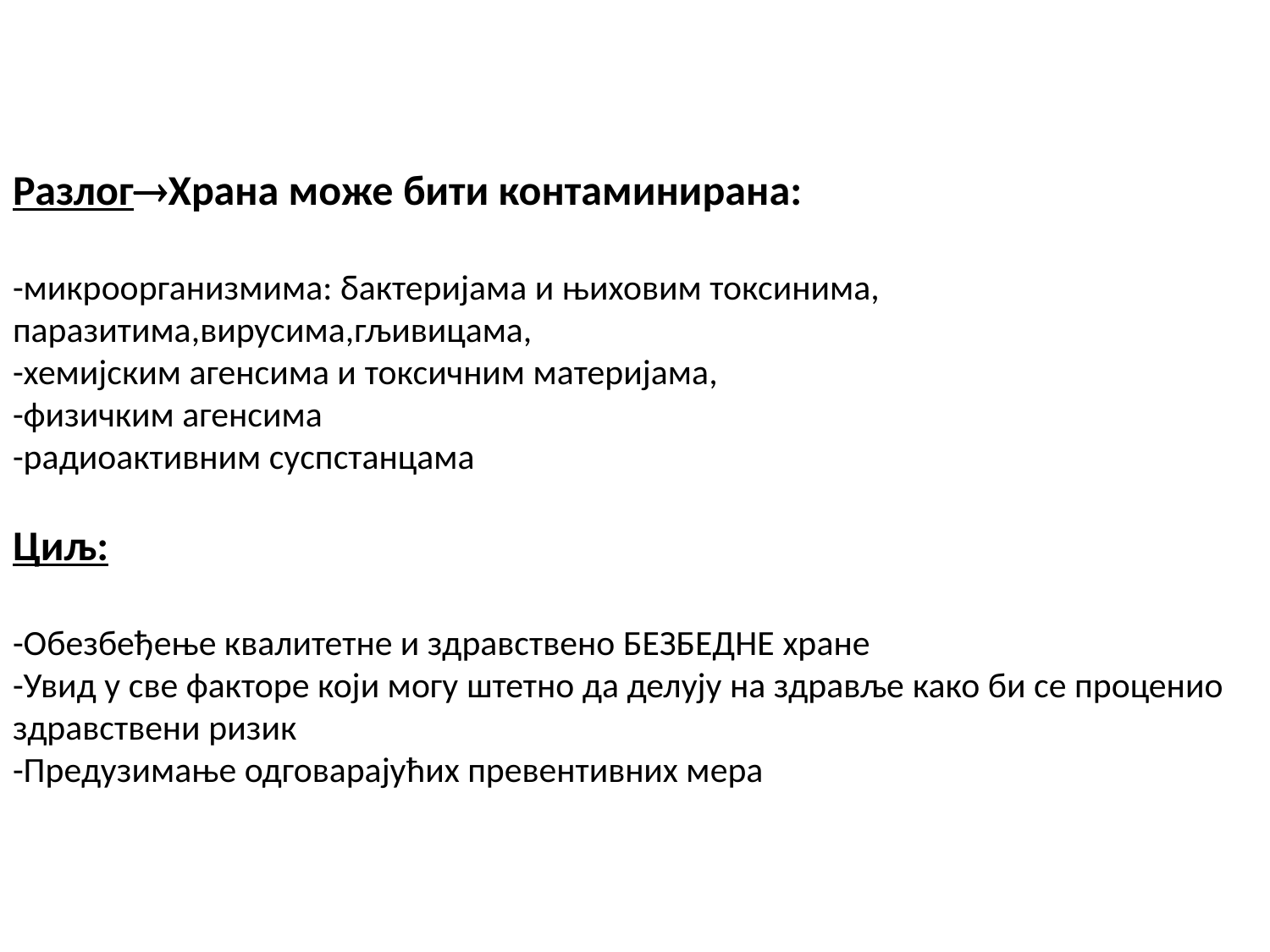

# Разлог→Храна може бити контаминирана: -микроорганизмима: бактеријама и њиховим токсинима, паразитима,вирусима,гљивицама, -хемијским агенсима и токсичним материјама, -физичким агенсима -радиоактивним суспстанцама Циљ: -Обезбеђење квалитетне и здравствено БЕЗБЕДНЕ хране -Увид у све факторе који могу штетно да делују на здравље како би се проценио здравствени ризик -Предузимање одговарајућих превентивних мера